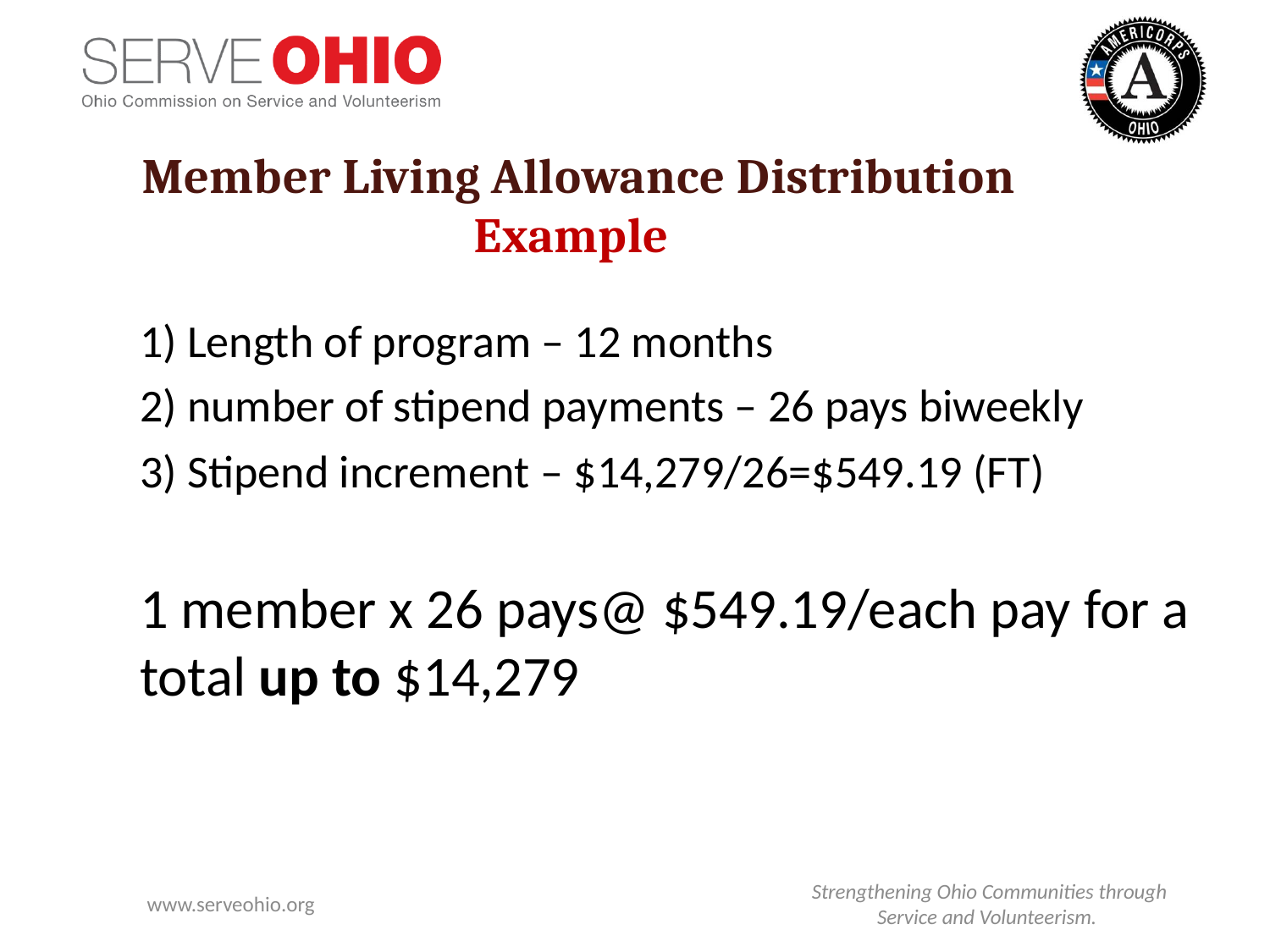

Member Living Allowance Distribution
Example
1) Length of program – 12 months
2) number of stipend payments – 26 pays biweekly
3) Stipend increment – $14,279/26=$549.19 (FT)
1 member x 26 pays@ $549.19/each pay for a total up to $14,279

www.serveohio.org
Strengthening Ohio Communities through Service and Volunteerism.